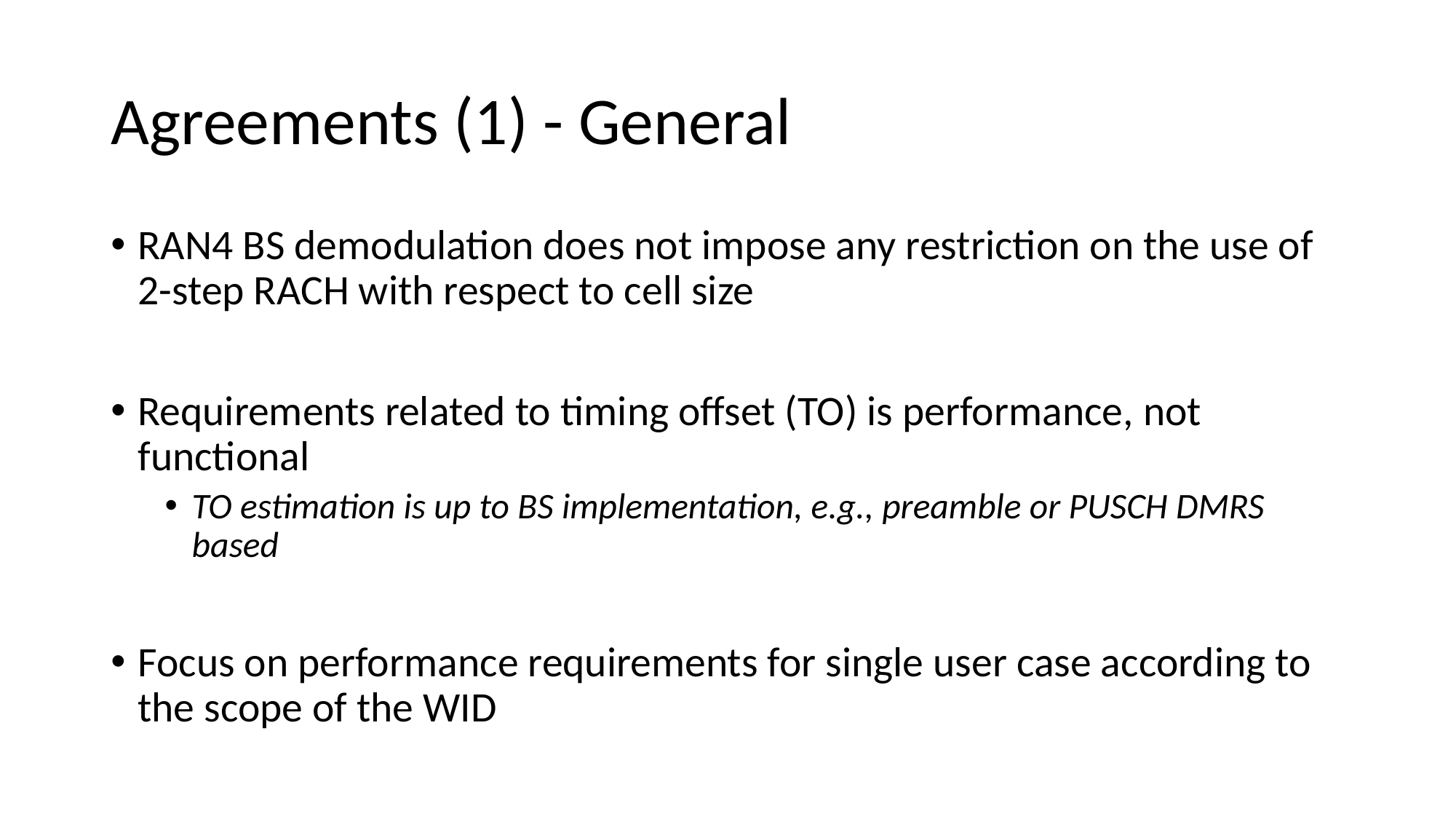

# Agreements (1) - General
RAN4 BS demodulation does not impose any restriction on the use of 2-step RACH with respect to cell size

Requirements related to timing offset (TO) is performance, not functional
TO estimation is up to BS implementation, e.g., preamble or PUSCH DMRS based

Focus on performance requirements for single user case according to the scope of the WID